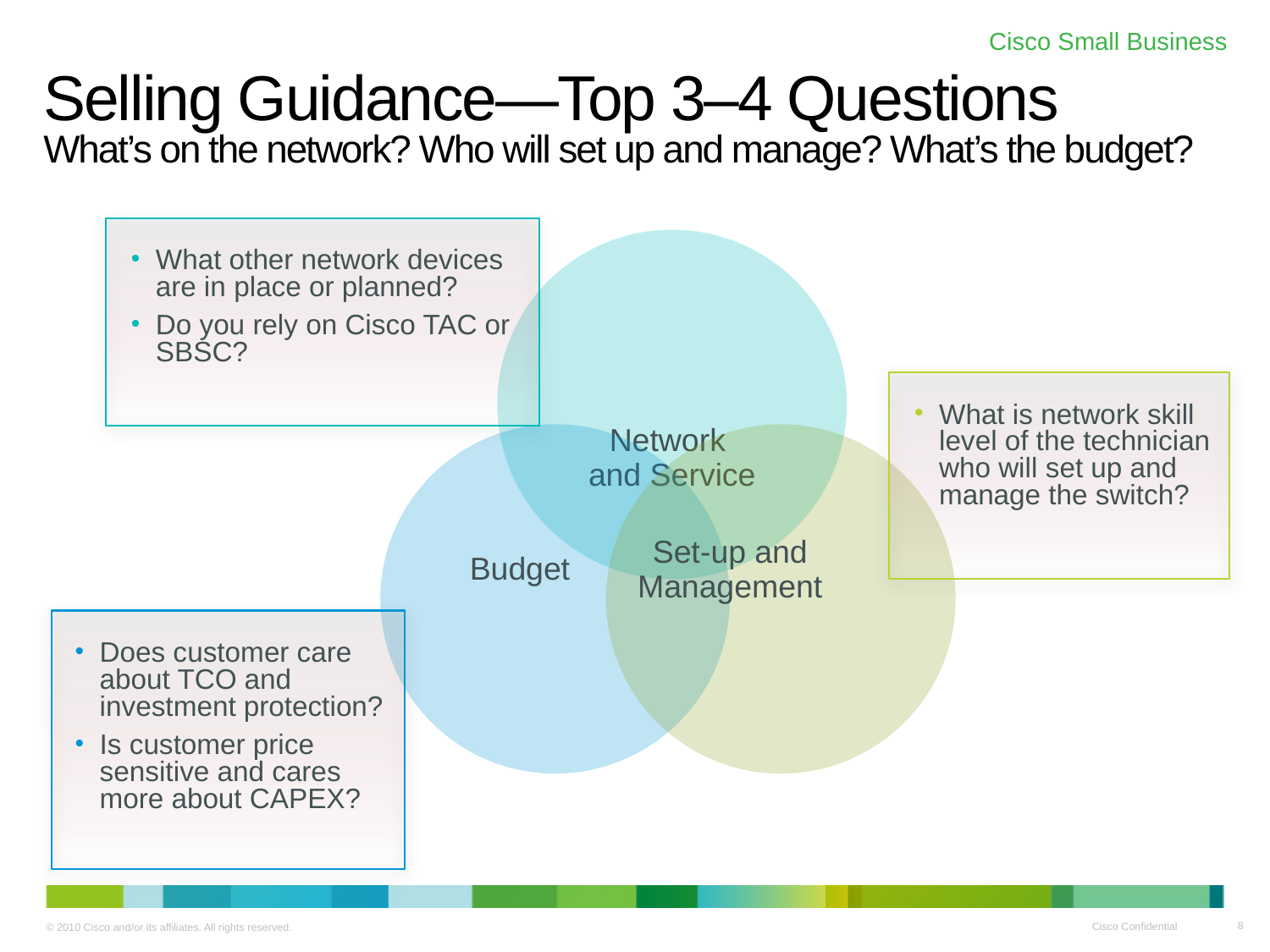

# Selling Guidance—Top 3–4 Questions What’s on the network? Who will set up and manage? What’s the budget?

Network
and Service
What other network devices are in place or planned?
Do you rely on Cisco TAC or SBSC?

What is network skill level of the technician who will set up and manage the switch?
Budget
Set-up and
Management

Does customer care about TCO and investment protection?
Is customer price sensitive and cares more about CAPEX?